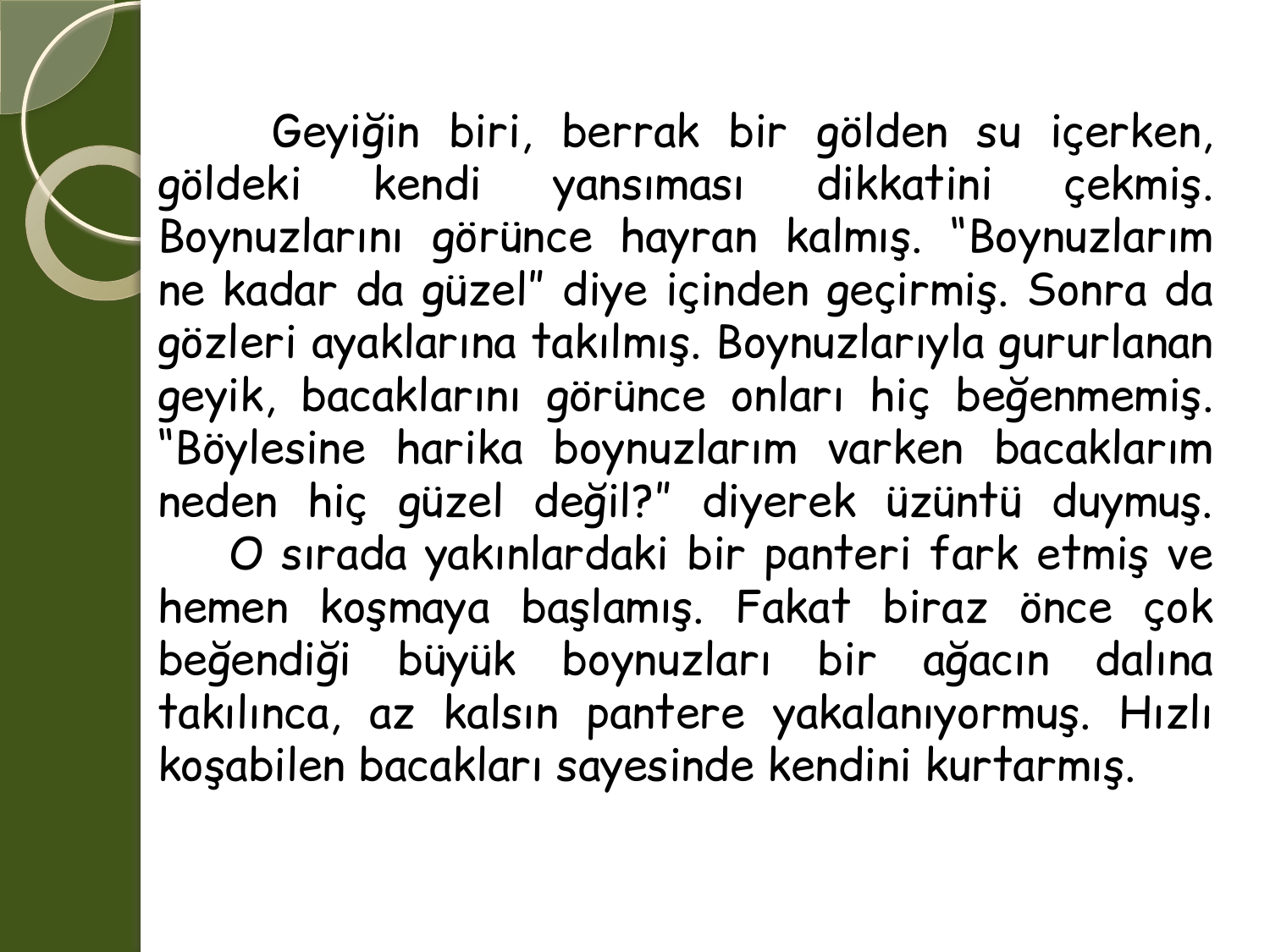

# Geyiğin biri, berrak bir gölden su içerken, göldeki kendi yansıması dikkatini çekmiş. Boynuzlarını görünce hayran kalmış. “Boynuzlarım ne kadar da güzel” diye içinden geçirmiş. Sonra da gözleri ayaklarına takılmış. Boynuzlarıyla gururlanan geyik, bacaklarını görünce onları hiç beğenmemiş. “Böylesine harika boynuzlarım varken bacaklarım neden hiç güzel değil?” diyerek üzüntü duymuş. O sırada yakınlardaki bir panteri fark etmiş ve hemen koşmaya başlamış. Fakat biraz önce çok beğendiği büyük boynuzları bir ağacın dalına takılınca, az kalsın pantere yakalanıyormuş. Hızlı koşabilen bacakları sayesinde kendini kurtarmış.